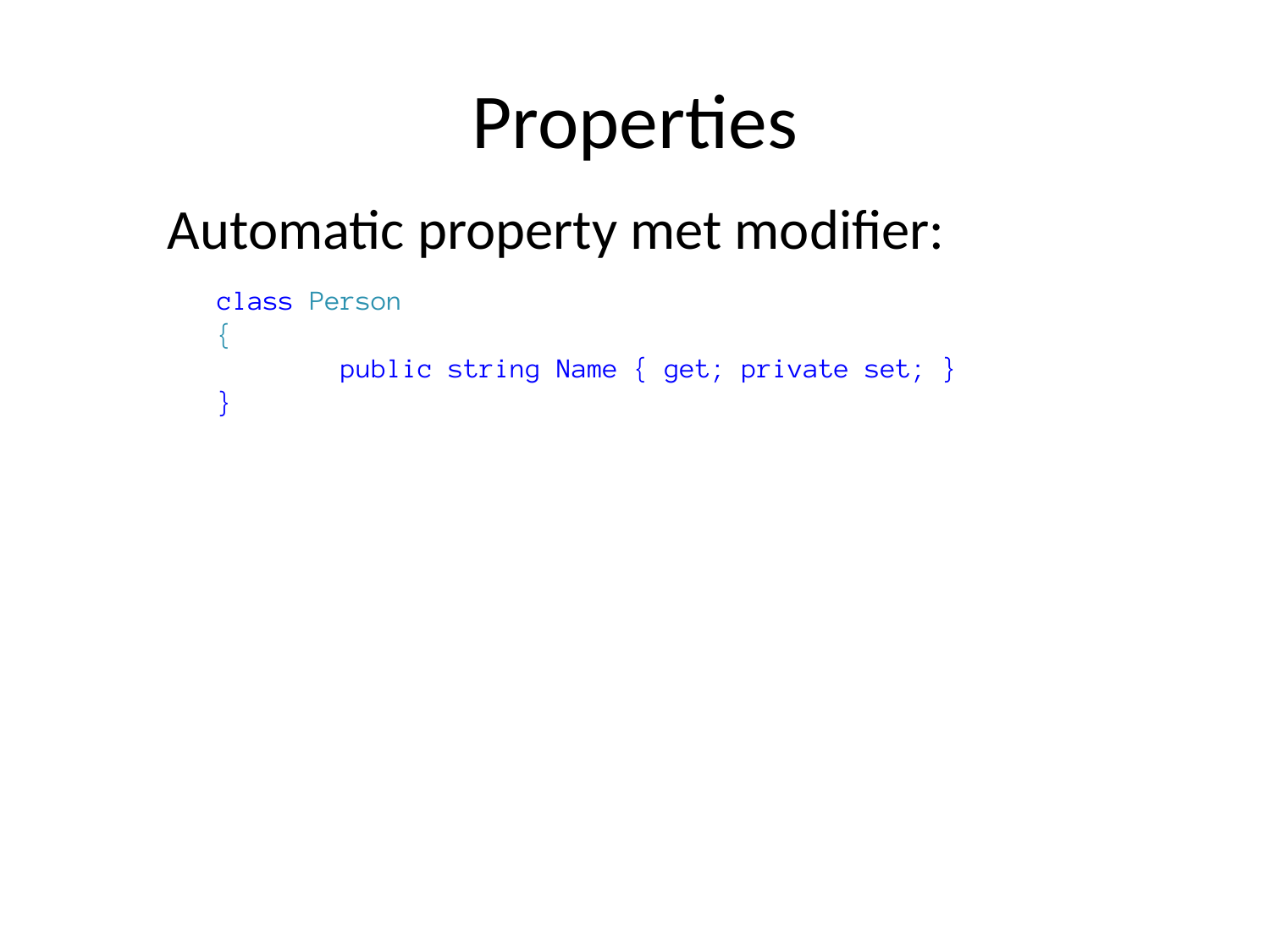

# Properties
Automatic property met modifier:
class Person
{
        public string Name { get; private set; }
}